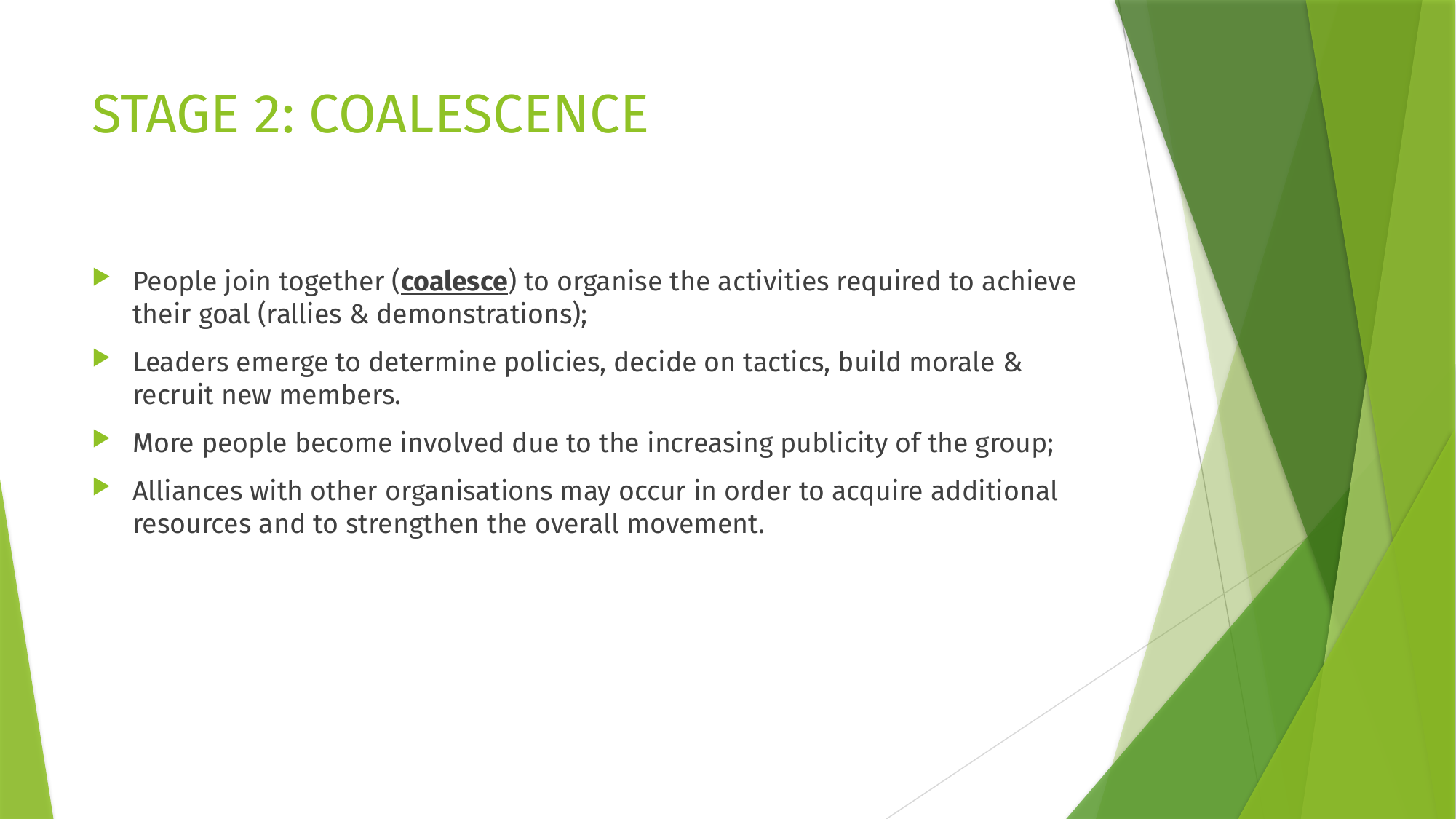

# STAGE 2: COALESCENCE
People join together (coalesce) to organise the activities required to achieve their goal (rallies & demonstrations);
Leaders emerge to determine policies, decide on tactics, build morale & recruit new members.
More people become involved due to the increasing publicity of the group;
Alliances with other organisations may occur in order to acquire additional resources and to strengthen the overall movement.